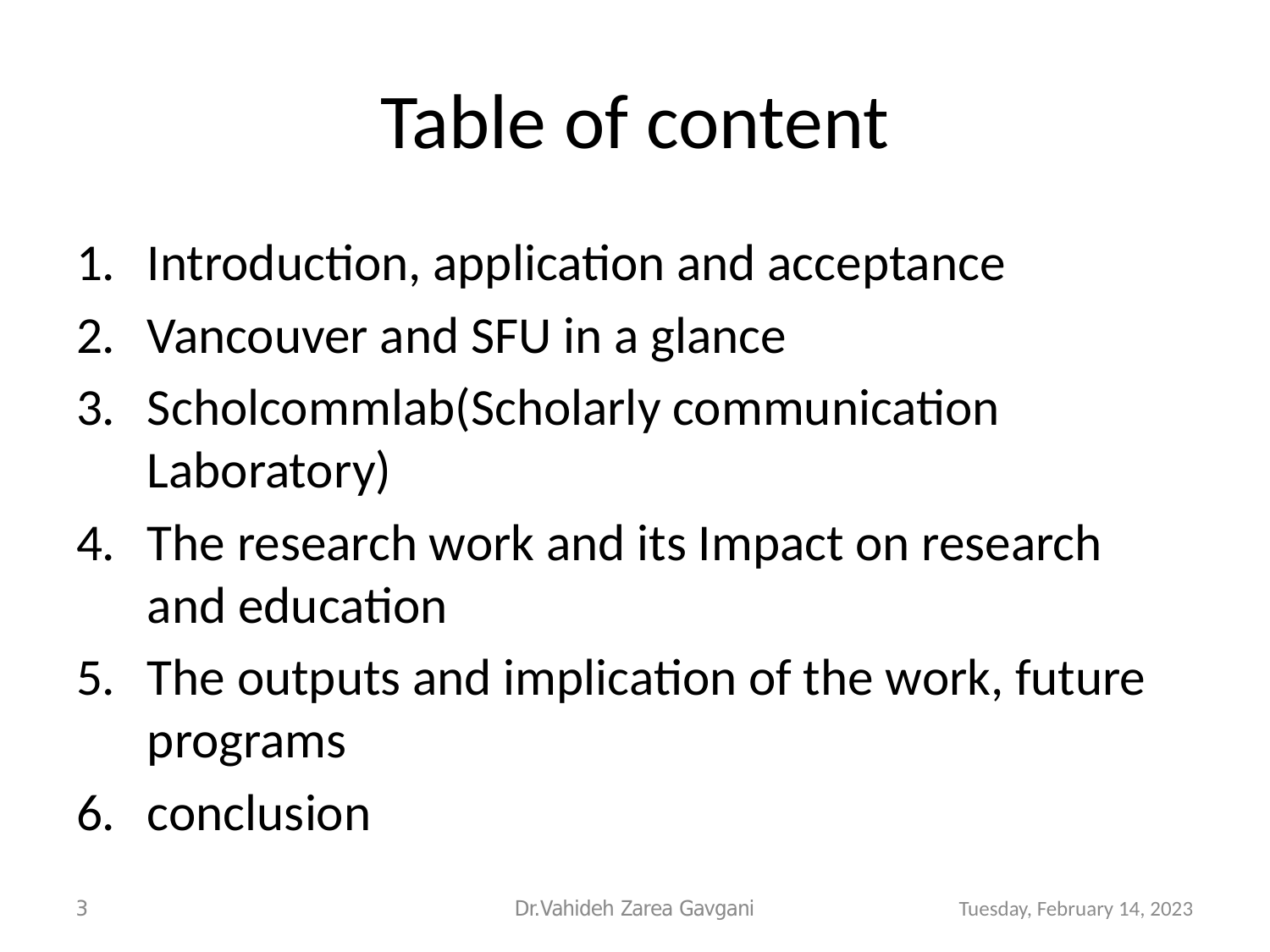

# Table of content
Introduction, application and acceptance
Vancouver and SFU in a glance
Scholcommlab(Scholarly communication Laboratory)
The research work and its Impact on research and education
The outputs and implication of the work, future programs
conclusion

3
Dr.Vahideh Zarea Gavgani
Tuesday, February 14, 2023